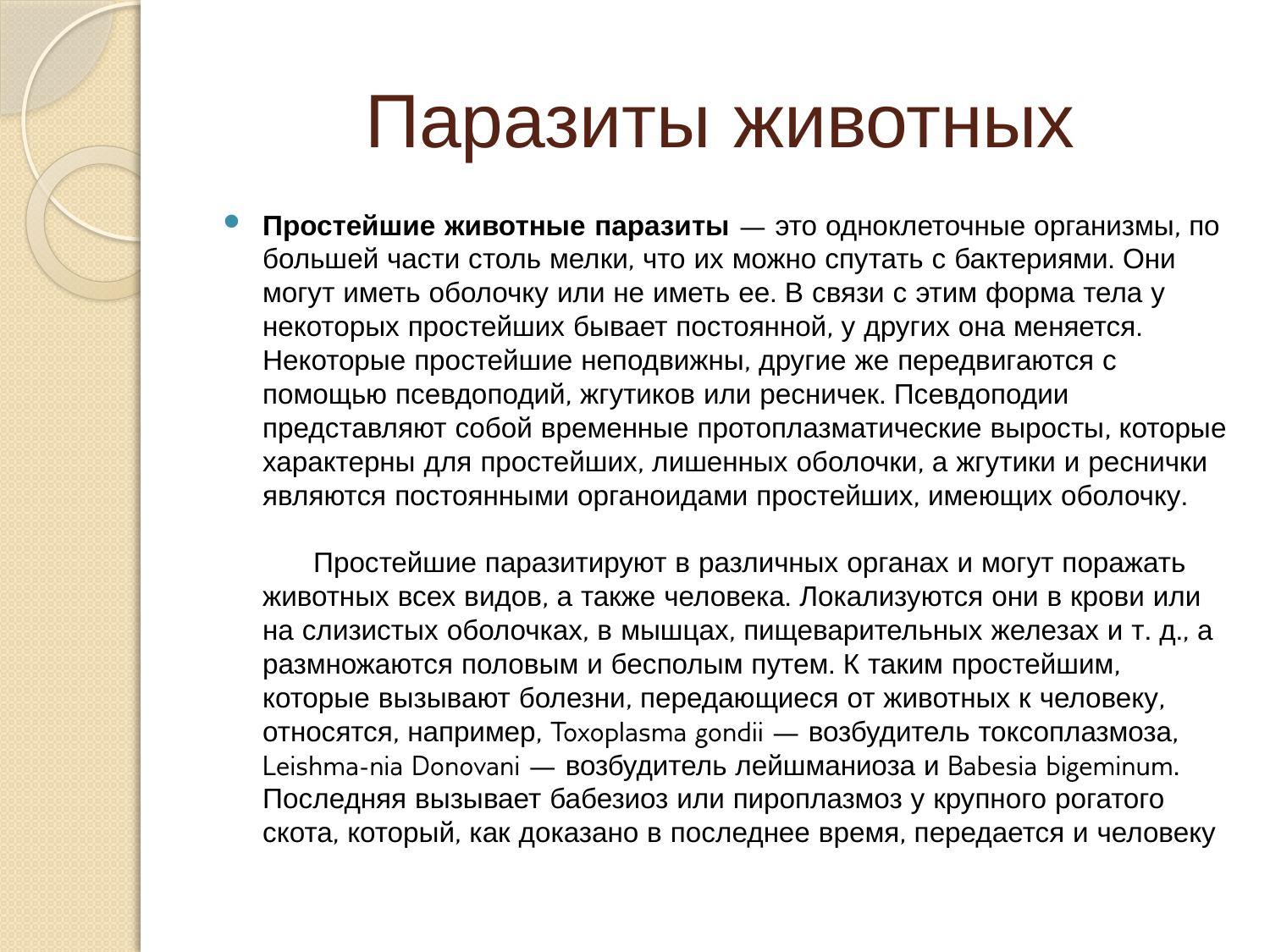

# Паразиты животных
Простейшие животные паразиты — это одноклеточные организмы, по большей части столь мелки, что их можно спутать с бактериями. Они могут иметь оболочку или не иметь ее. В связи с этим форма тела у некоторых простейших бывает постоянной, у других она меняется. Некоторые простейшие неподвижны, другие же передвигаются с помощью псевдоподий, жгутиков или ресничек. Псевдоподии представляют собой временные протоплазматические выросты, которые характерны для простейших, лишенных оболочки, а жгутики и реснички являются постоянными органоидами простейших, имеющих оболочку.
      Простейшие паразитируют в различных органах и могут поражать животных всех видов, а также человека. Локализуются они в крови или на слизистых оболочках, в мышцах, пищеварительных железах и т. д., а размножаются половым и бесполым путем. К таким простейшим, которые вызывают болезни, передающиеся от животных к человеку, относятся, например, Toxoplasma gondii — возбудитель токсоплазмоза, Leishma-nia Donovani — возбудитель лейшманиоза и Babesia bigeminum. Последняя вызывает бабезиоз или пироплазмоз у крупного рогатого скота, который, как доказано в последнее время, передается и человеку